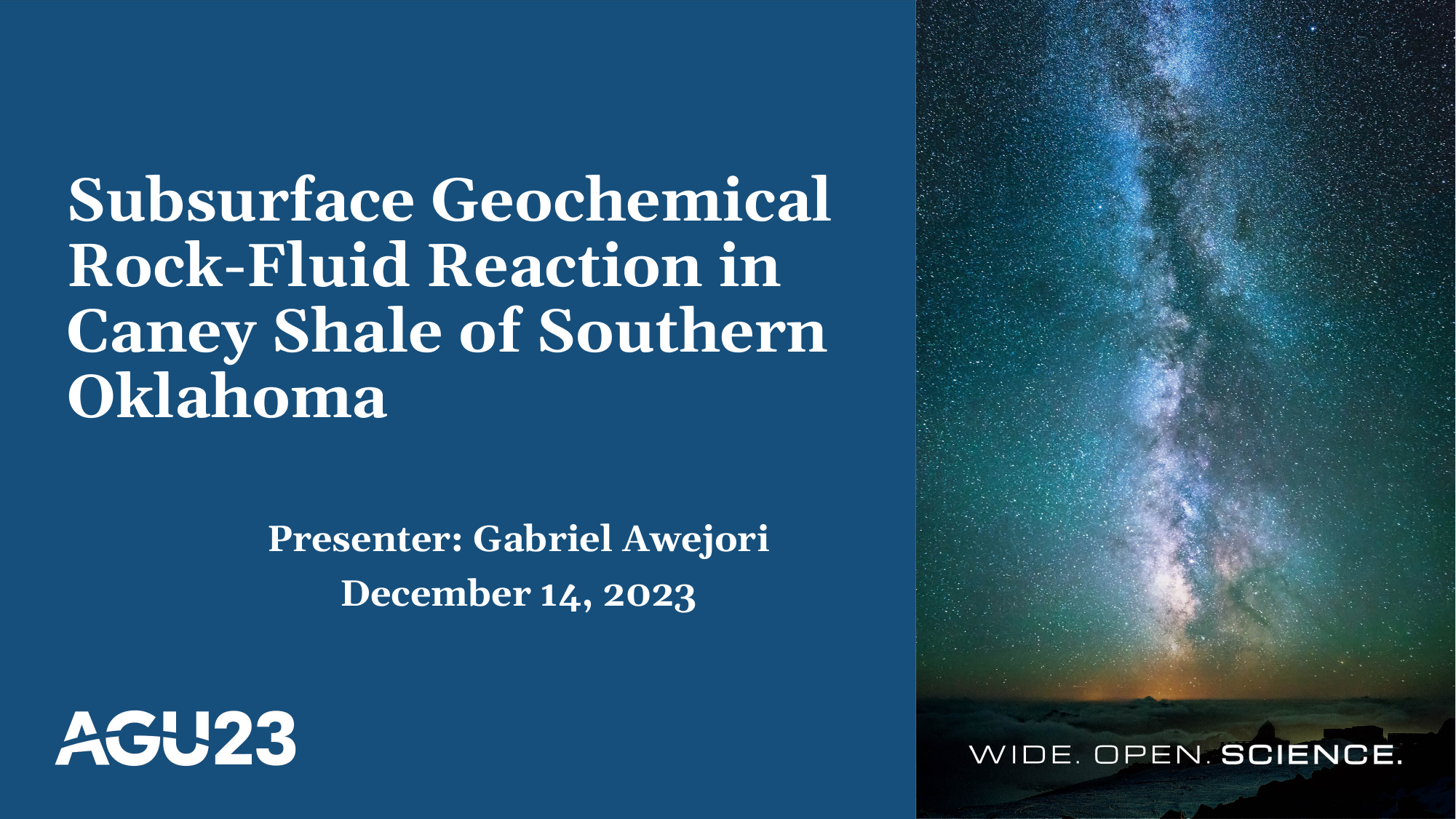

# Subsurface Geochemical Rock-Fluid Reaction in Caney Shale of Southern Oklahoma
Presenter: Gabriel Awejori
December 14, 2023